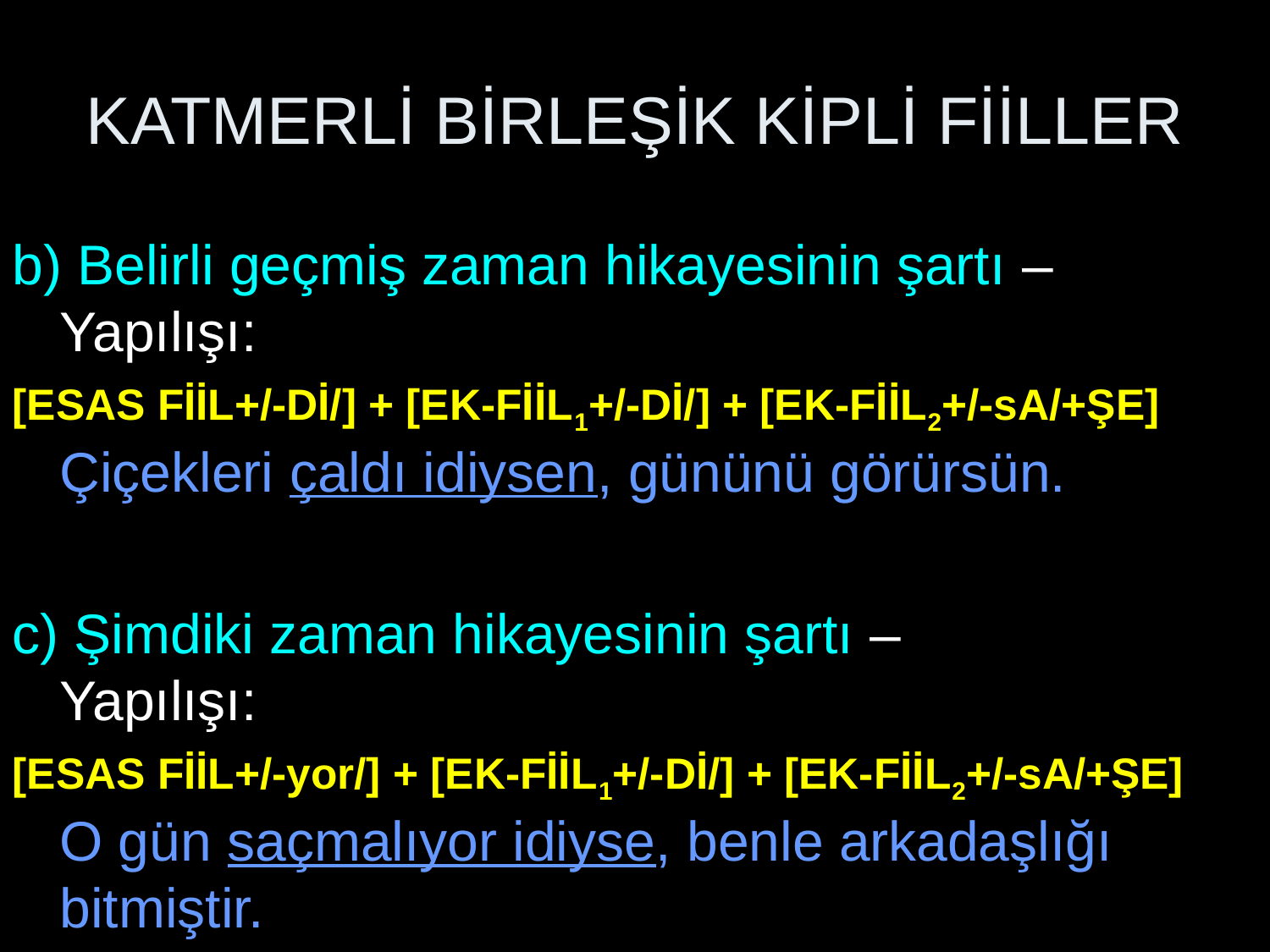

# KATMERLİ BİRLEŞİK KİPLİ FİİLLER
b) Belirli geçmiş zaman hikayesinin şartı – Yapılışı:
[ESAS FİİL+/-Dİ/] + [EK-FİİL1+/-Dİ/] + [EK-FİİL2+/-sA/+ŞE]
Çiçekleri çaldı idiysen, gününü görürsün.

c) Şimdiki zaman hikayesinin şartı –
Yapılışı:
[ESAS FİİL+/-yor/] + [EK-FİİL1+/-Dİ/] + [EK-FİİL2+/-sA/+ŞE]
O gün saçmalıyor idiyse, benle arkadaşlığı bitmiştir.